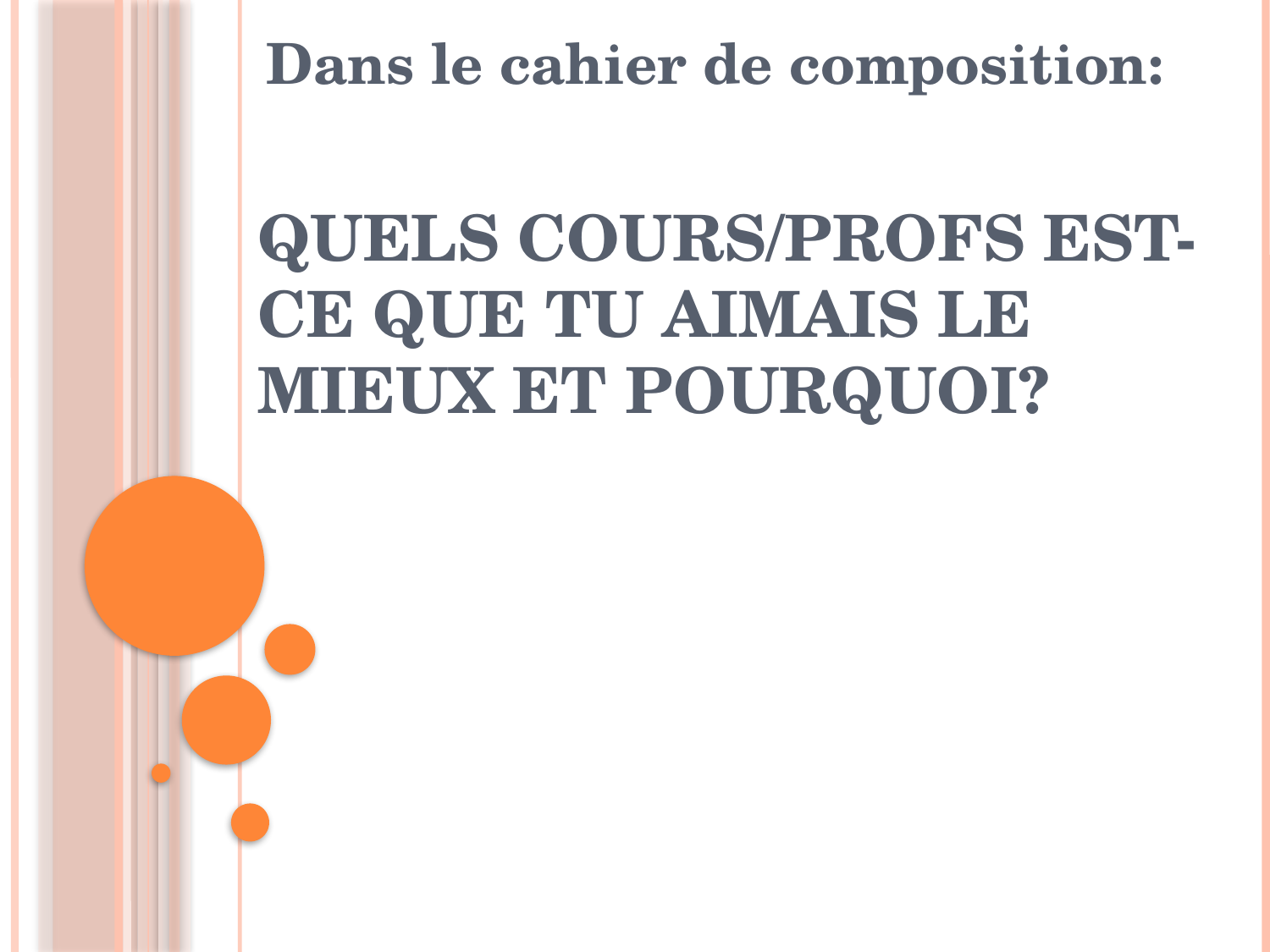

Dans le cahier de composition:
# Quels cours/profs est-ce que tu aimais le mieux et pourquoi?